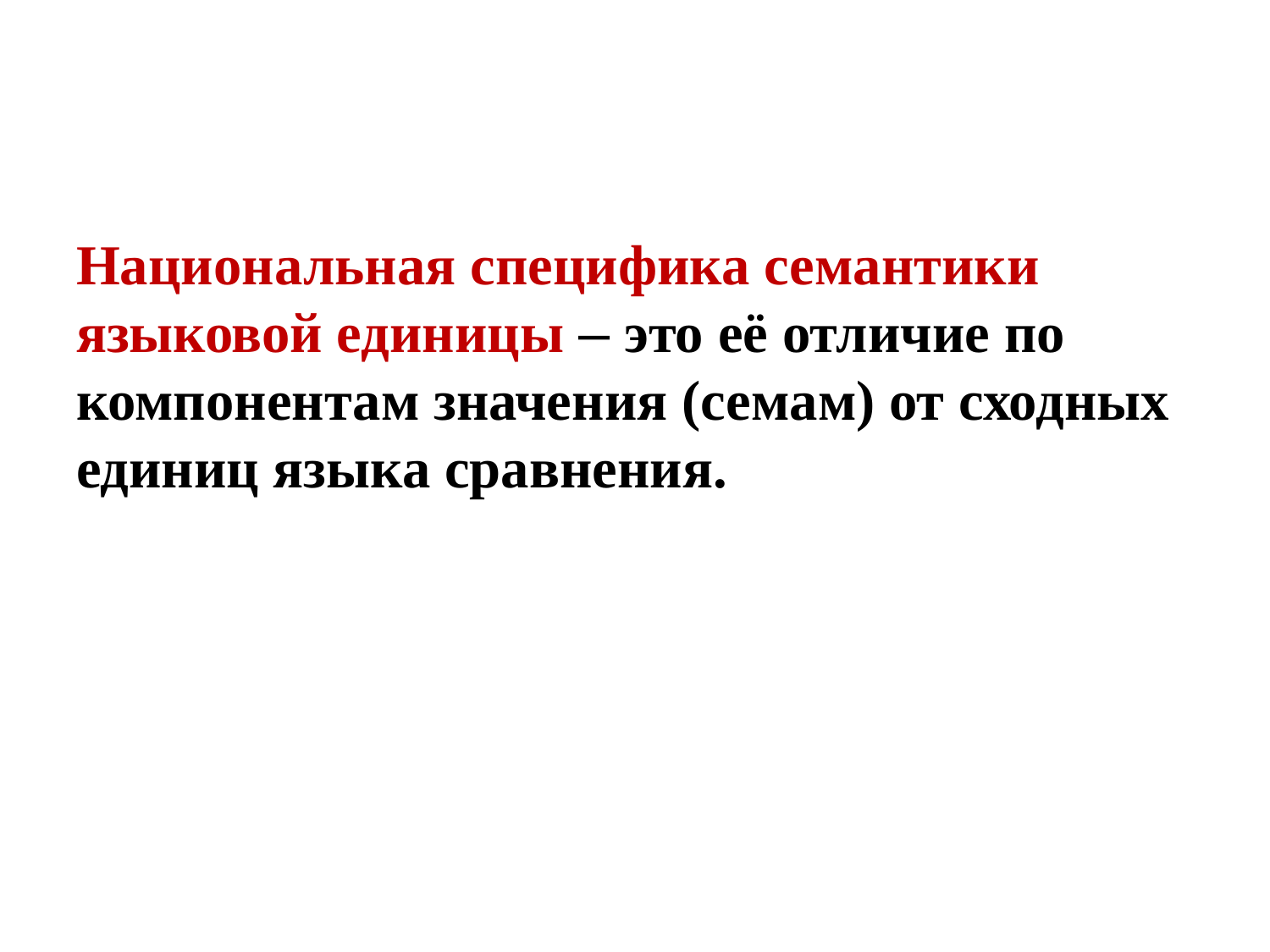

#
Национальная специфика семантики языковой единицы – это её отличие по компонентам значения (семам) от сходных единиц языка сравнения.